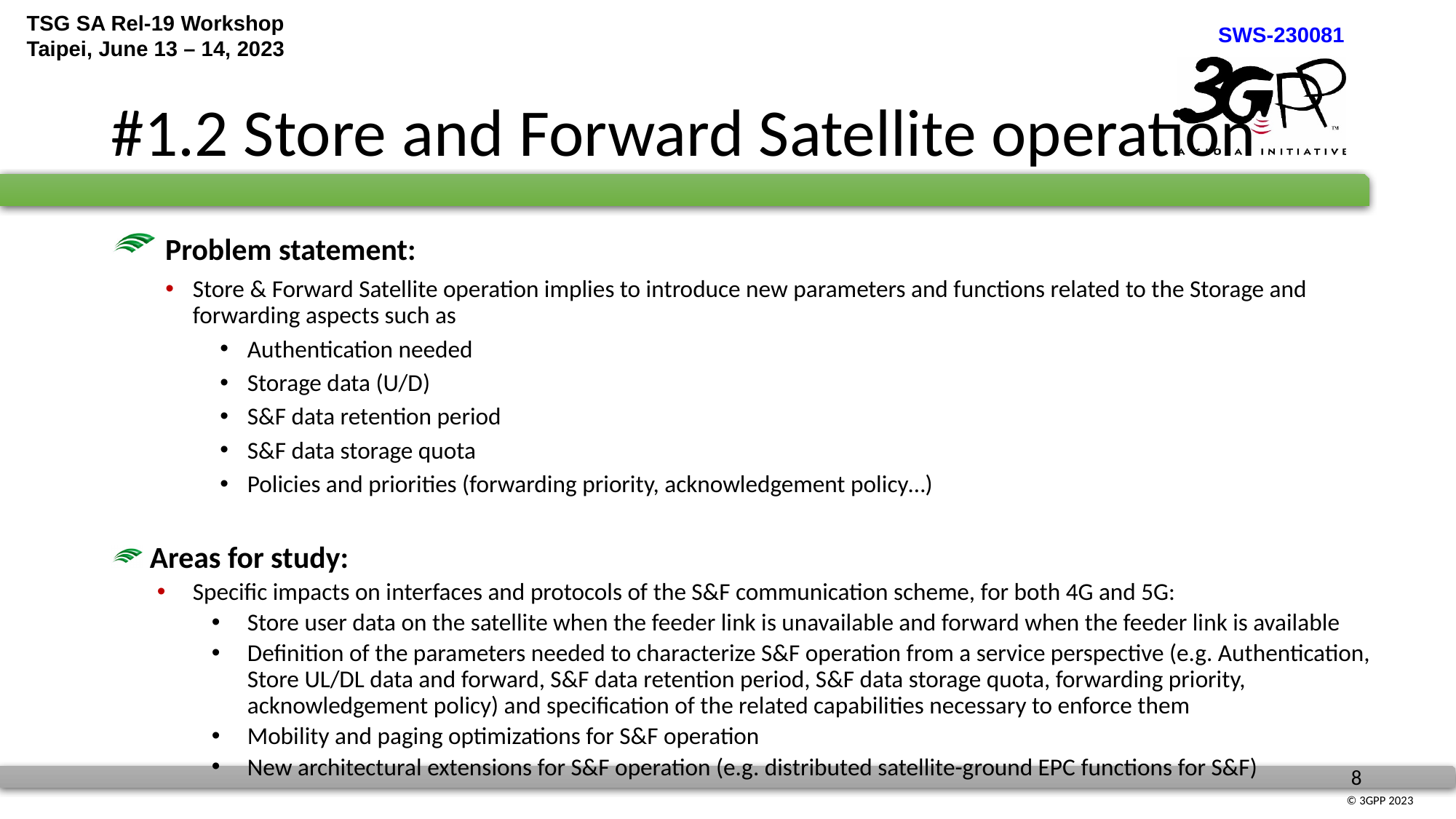

# #1.2 Store and Forward Satellite operation
 Problem statement:
Store & Forward Satellite operation implies to introduce new parameters and functions related to the Storage and forwarding aspects such as
Authentication needed
Storage data (U/D)
S&F data retention period
S&F data storage quota
Policies and priorities (forwarding priority, acknowledgement policy…)

 Areas for study:
Specific impacts on interfaces and protocols of the S&F communication scheme, for both 4G and 5G:
Store user data on the satellite when the feeder link is unavailable and forward when the feeder link is available
Definition of the parameters needed to characterize S&F operation from a service perspective (e.g. Authentication, Store UL/DL data and forward, S&F data retention period, S&F data storage quota, forwarding priority, acknowledgement policy) and specification of the related capabilities necessary to enforce them
Mobility and paging optimizations for S&F operation
New architectural extensions for S&F operation (e.g. distributed satellite-ground EPC functions for S&F)